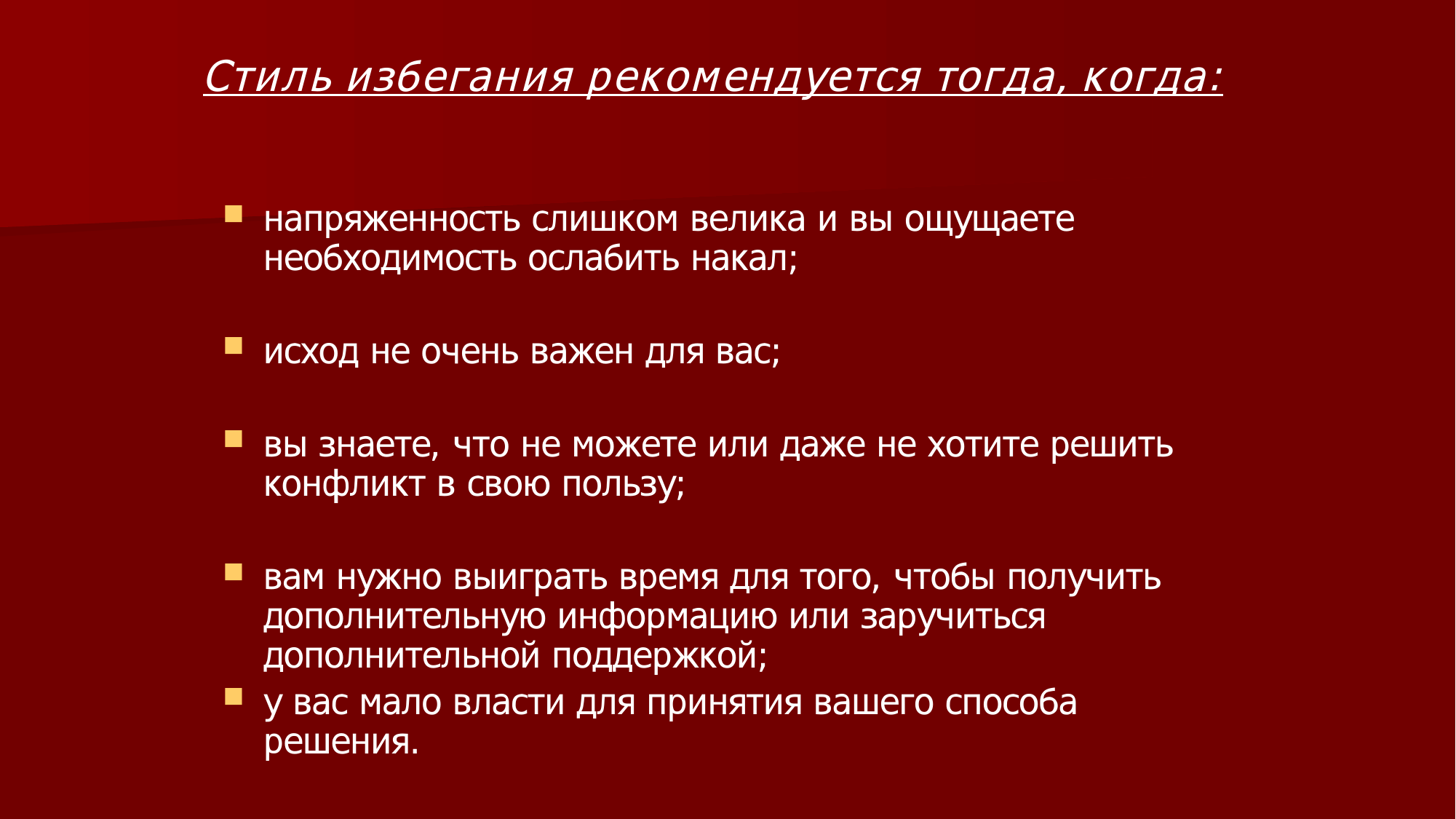

# Стиль избегания рекомендуется тогда, когда:
напряженность слишком велика и вы ощущаете необходимость ослабить накал;

исход не очень важен для вас;

вы знаете, что не можете или даже не хотите решить конфликт в свою пользу;

вам нужно выиграть время для того, чтобы получить дополнительную информацию или заручиться дополнительной поддержкой;
у вас мало власти для принятия вашего способа решения.